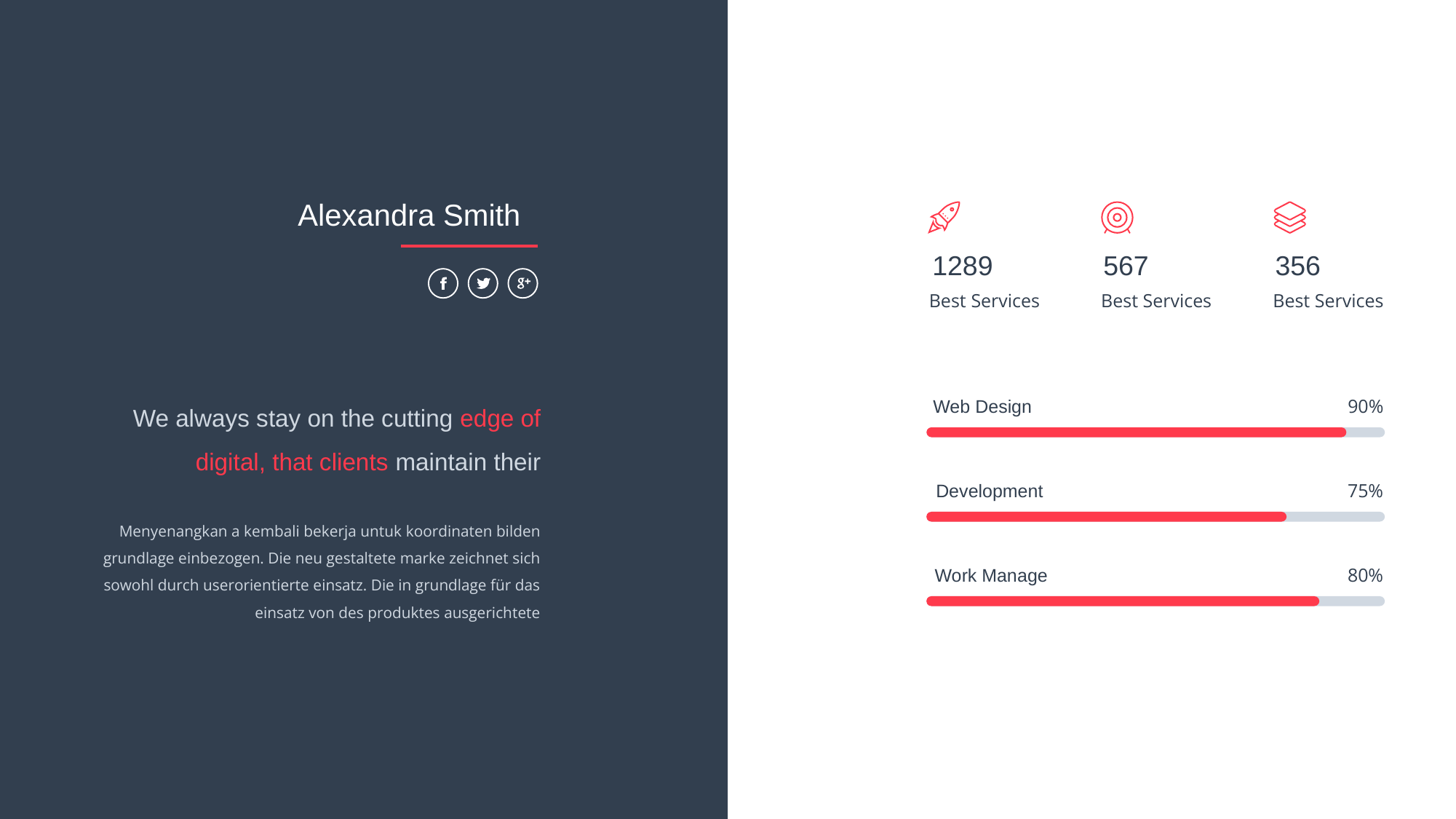

Alexandra Smith

1289
567
356

Best Services
Best Services
Best Services
We always stay on the cutting edge of digital, that clients maintain their
Web Design
90%

Development
75%
Menyenangkan a kembali bekerja untuk koordinaten bilden grundlage einbezogen. Die neu gestaltete marke zeichnet sich sowohl durch userorientierte einsatz. Die in grundlage für das einsatz von des produktes ausgerichtete

Work Manage
80%